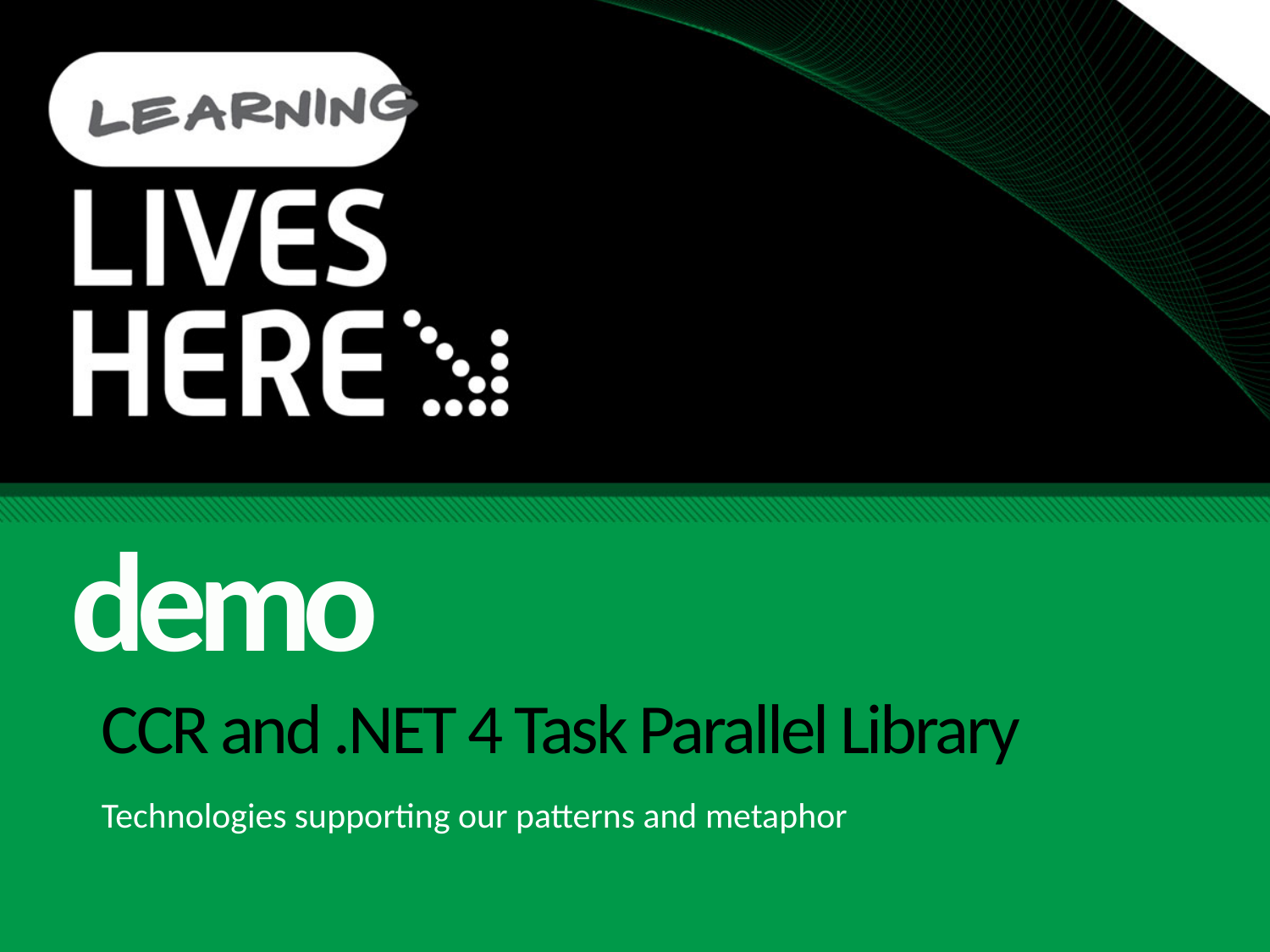

demo
# CCR and .NET 4 Task Parallel Library
Technologies supporting our patterns and metaphor